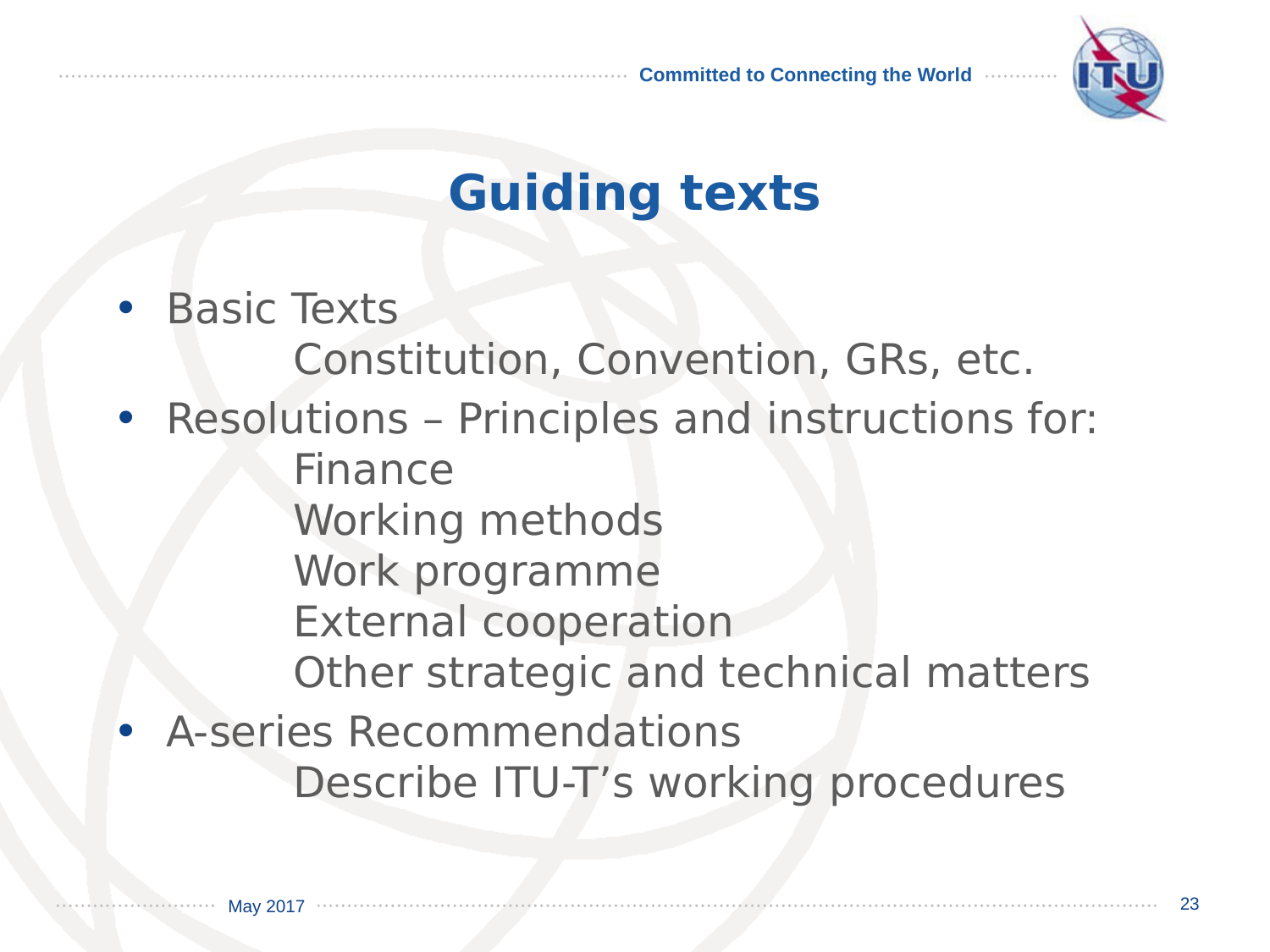

# Guiding texts
Basic Texts
	Constitution, Convention, GRs, etc.
Resolutions – Principles and instructions for:
	Finance
	Working methods
	Work programme
	External cooperation
	Other strategic and technical matters
A-series Recommendations
	Describe ITU-T’s working procedures
23